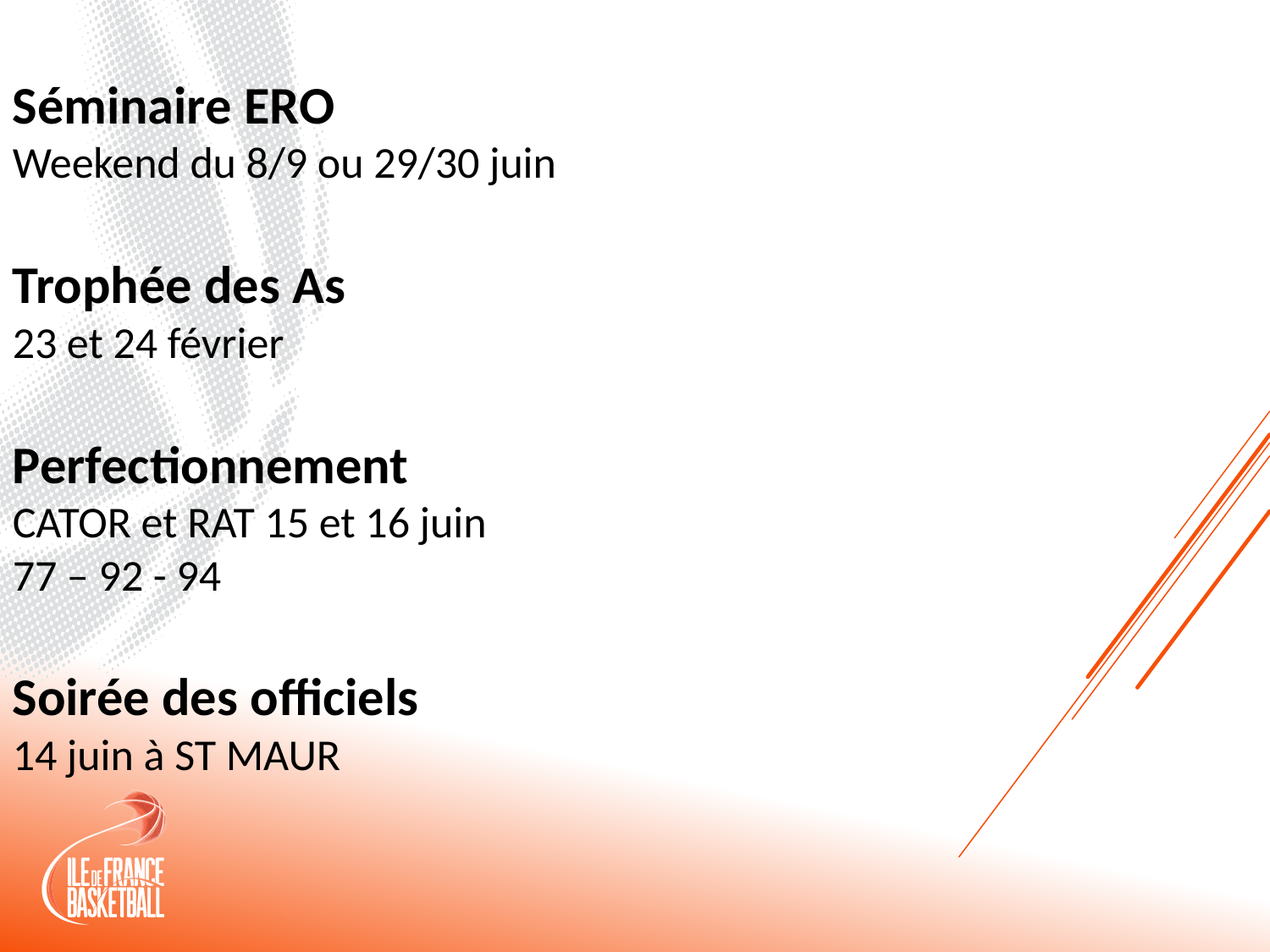

Séminaire ERO
Weekend du 8/9 ou 29/30 juin

Trophée des As
23 et 24 février

Perfectionnement
CATOR et RAT 15 et 16 juin
77 – 92 - 94

Soirée des officiels
14 juin à ST MAUR